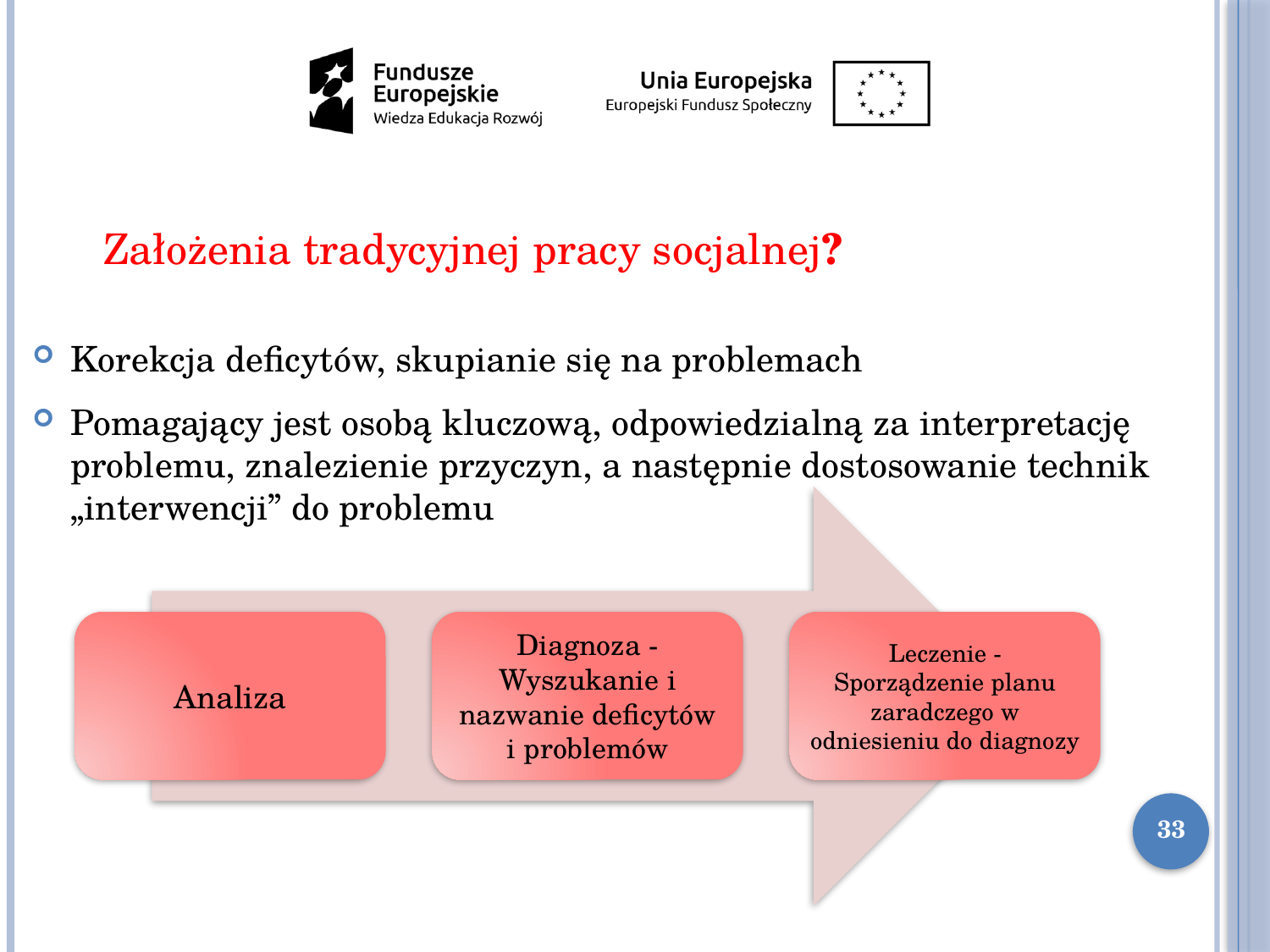

Założenia tradycyjnej pracy socjalnej?

Korekcja deficytów, skupianie się na problemach
Pomagający jest osobą kluczową, odpowiedzialną za interpretację problemu, znalezienie przyczyn, a następnie dostosowanie technik „interwencji” do problemu

Analiza
Diagnoza - Wyszukanie i nazwanie deficytów i problemów
Leczenie - Sporządzenie planu zaradczego w odniesieniu do diagnozy
33